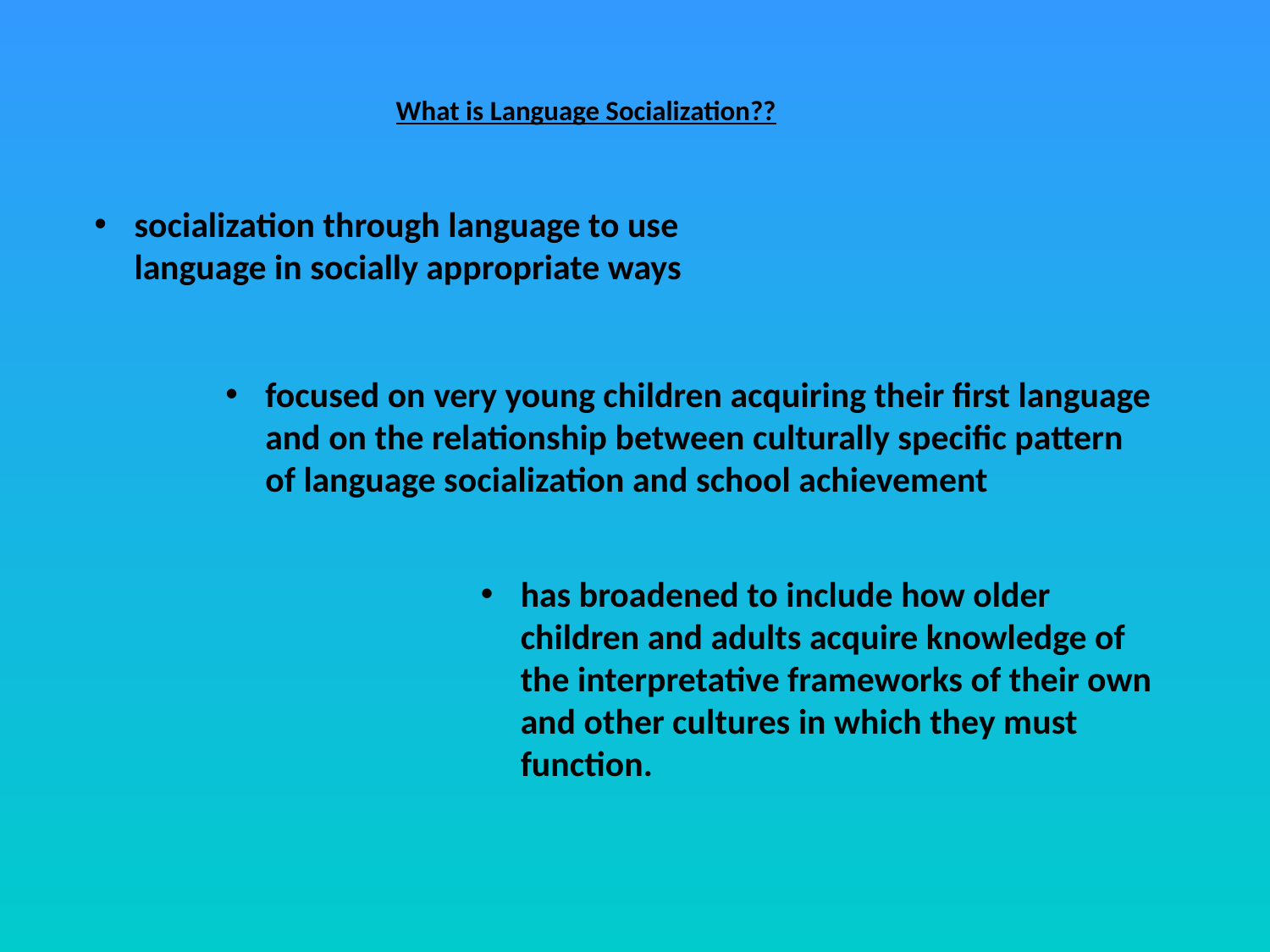

# What is Language Socialization??
socialization through language to use language in socially appropriate ways
focused on very young children acquiring their first language and on the relationship between culturally specific pattern of language socialization and school achievement
has broadened to include how older children and adults acquire knowledge of the interpretative frameworks of their own and other cultures in which they must function.